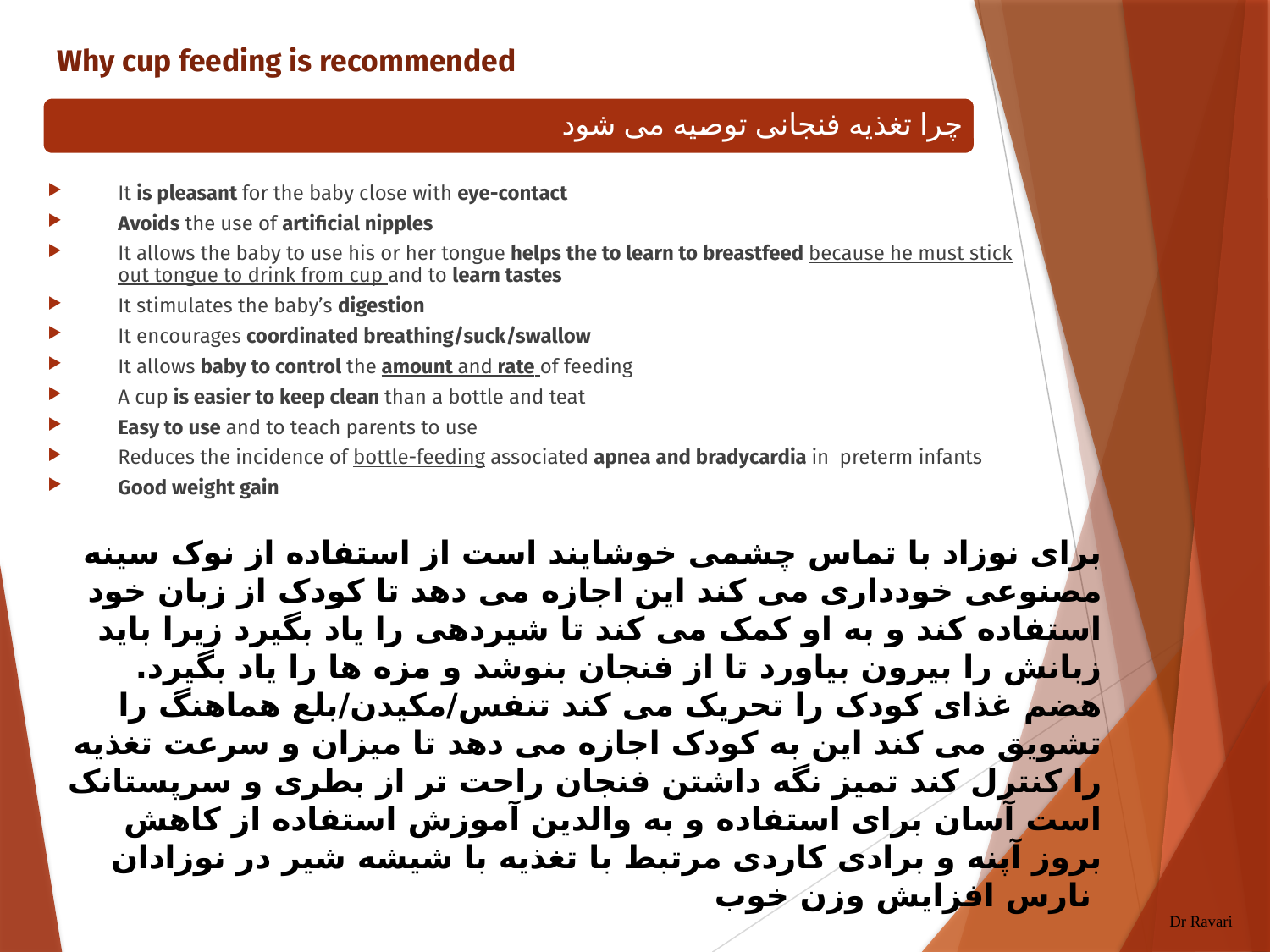

Why cup feeding is recommended
چرا تغذیه فنجانی توصیه می شود
It is pleasant for the baby close with eye-contact
Avoids the use of artificial nipples
It allows the baby to use his or her tongue helps the to learn to breastfeed because he must stick out tongue to drink from cup and to learn tastes
It stimulates the baby’s digestion
It encourages coordinated breathing/suck/swallow
It allows baby to control the amount and rate of feeding
A cup is easier to keep clean than a bottle and teat
Easy to use and to teach parents to use
Reduces the incidence of bottle-feeding associated apnea and bradycardia in  preterm infants
Good weight gain
برای نوزاد با تماس چشمی خوشایند است از استفاده از نوک سینه مصنوعی خودداری می کند این اجازه می دهد تا کودک از زبان خود استفاده کند و به او کمک می کند تا شیردهی را یاد بگیرد زیرا باید زبانش را بیرون بیاورد تا از فنجان بنوشد و مزه ها را یاد بگیرد. هضم غذای کودک را تحریک می کند تنفس/مکیدن/بلع هماهنگ را تشویق می کند این به کودک اجازه می دهد تا میزان و سرعت تغذیه را کنترل کند تمیز نگه داشتن فنجان راحت تر از بطری و سرپستانک است آسان برای استفاده و به والدین آموزش استفاده از کاهش بروز آپنه و برادی کاردی مرتبط با تغذیه با شیشه شیر در نوزادان نارس افزایش وزن خوب
Dr Ravari